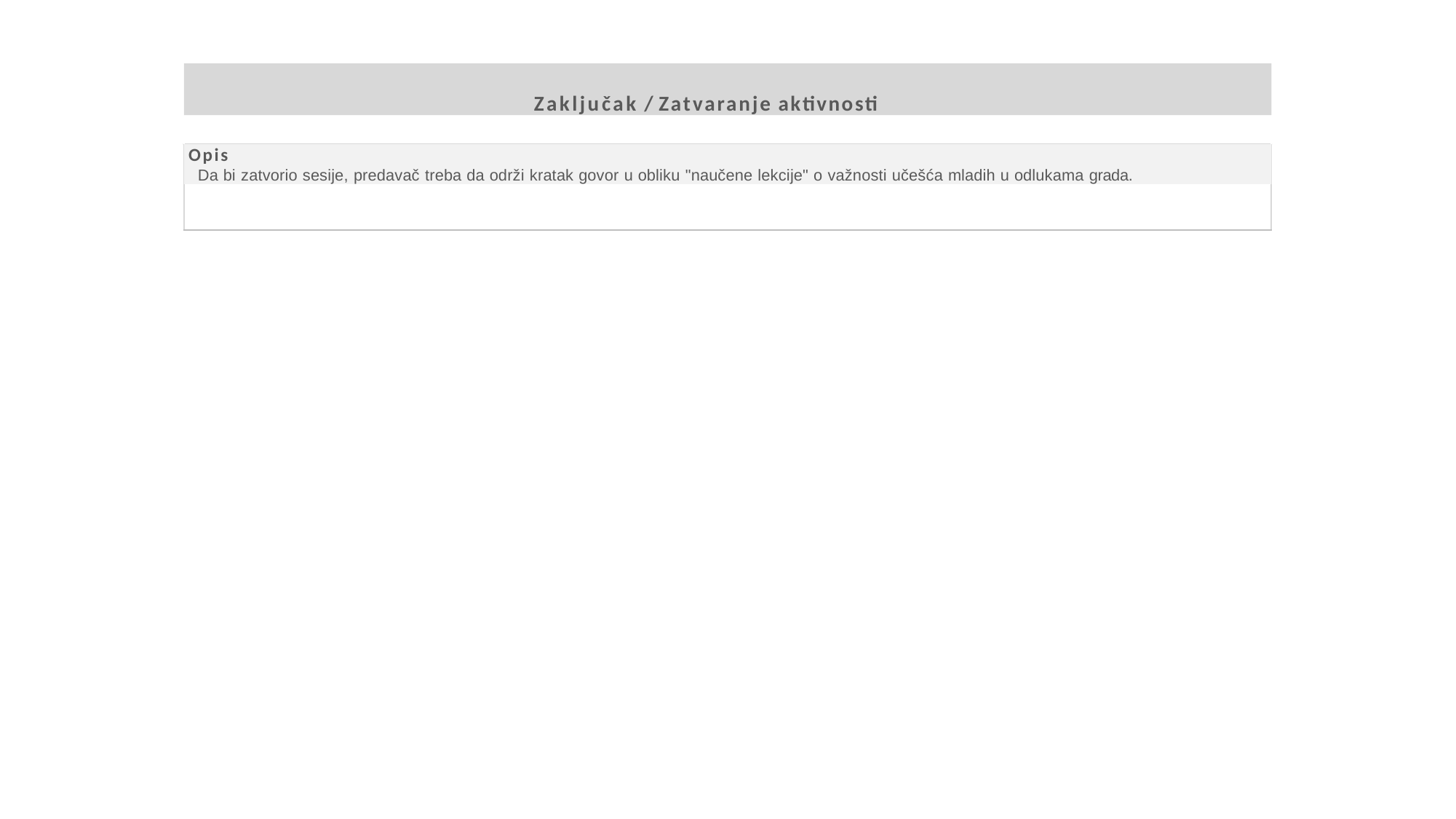

Zaključak / Zatvaranje aktivnosti
Opis
Da bi zatvorio sesije, predavač treba da održi kratak govor u obliku "naučene lekcije" o važnosti učešća mladih u odlukama grada.